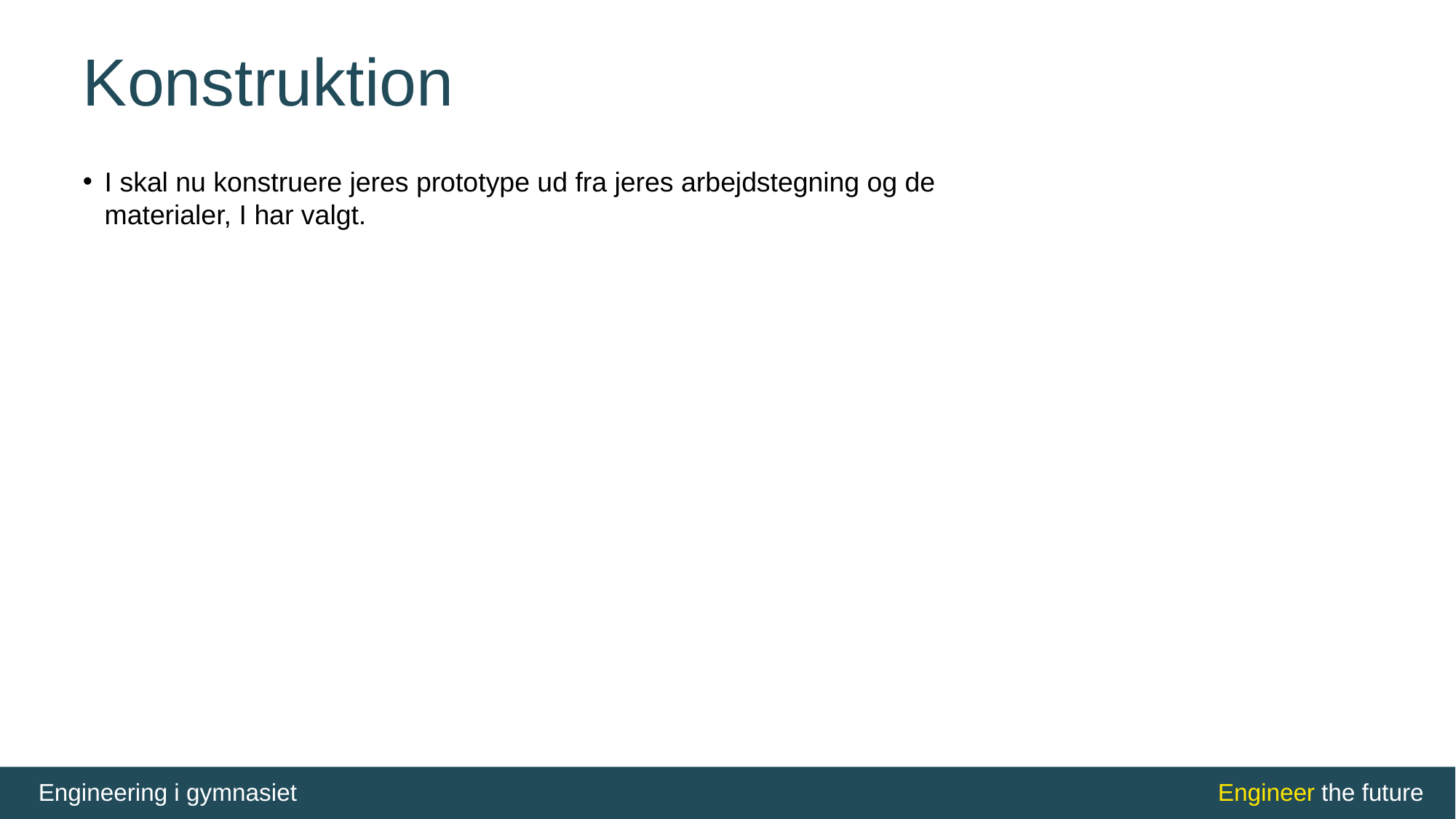

# Konstruktion
I skal nu konstruere jeres prototype ud fra jeres arbejdstegning og de materialer, I har valgt.